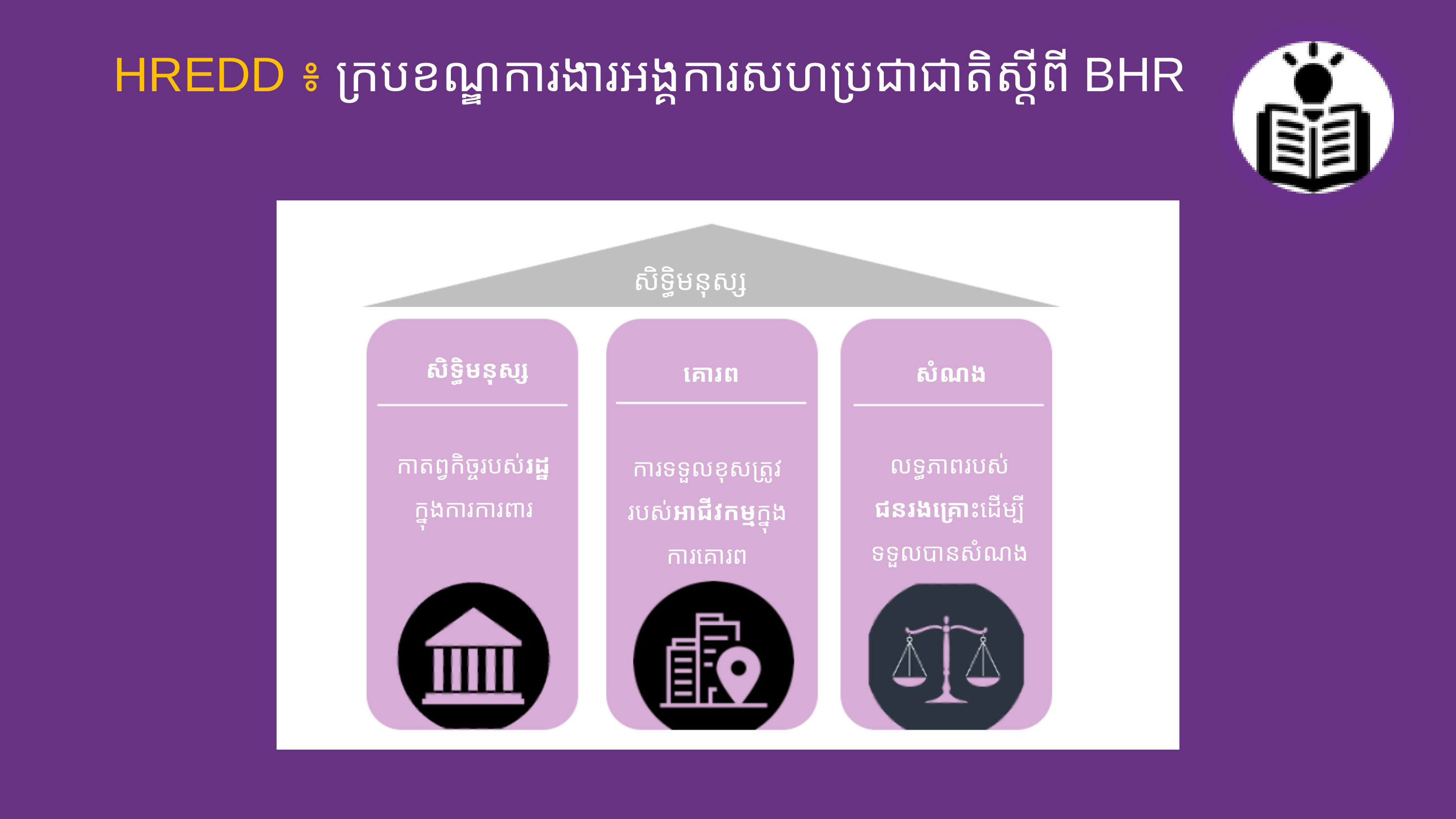

HREDD ៖ ក្របខណ្ឌការងារអង្គការសហប្រជាជាតិស្ដីពី BHR

សិទ្ធិមនុស្ស

សិទ្ធិមនុស្ស
សំណង
គោរព

កាតព្វកិច្ចរបស់រដ្ឋក្នុងការការពារ
លទ្ធភាពរបស់ជនរងគ្រោះដើម្បីទទួលបានសំណង
ការទទួលខុសត្រូវរបស់អាជីវកម្មក្នុងការគោរព